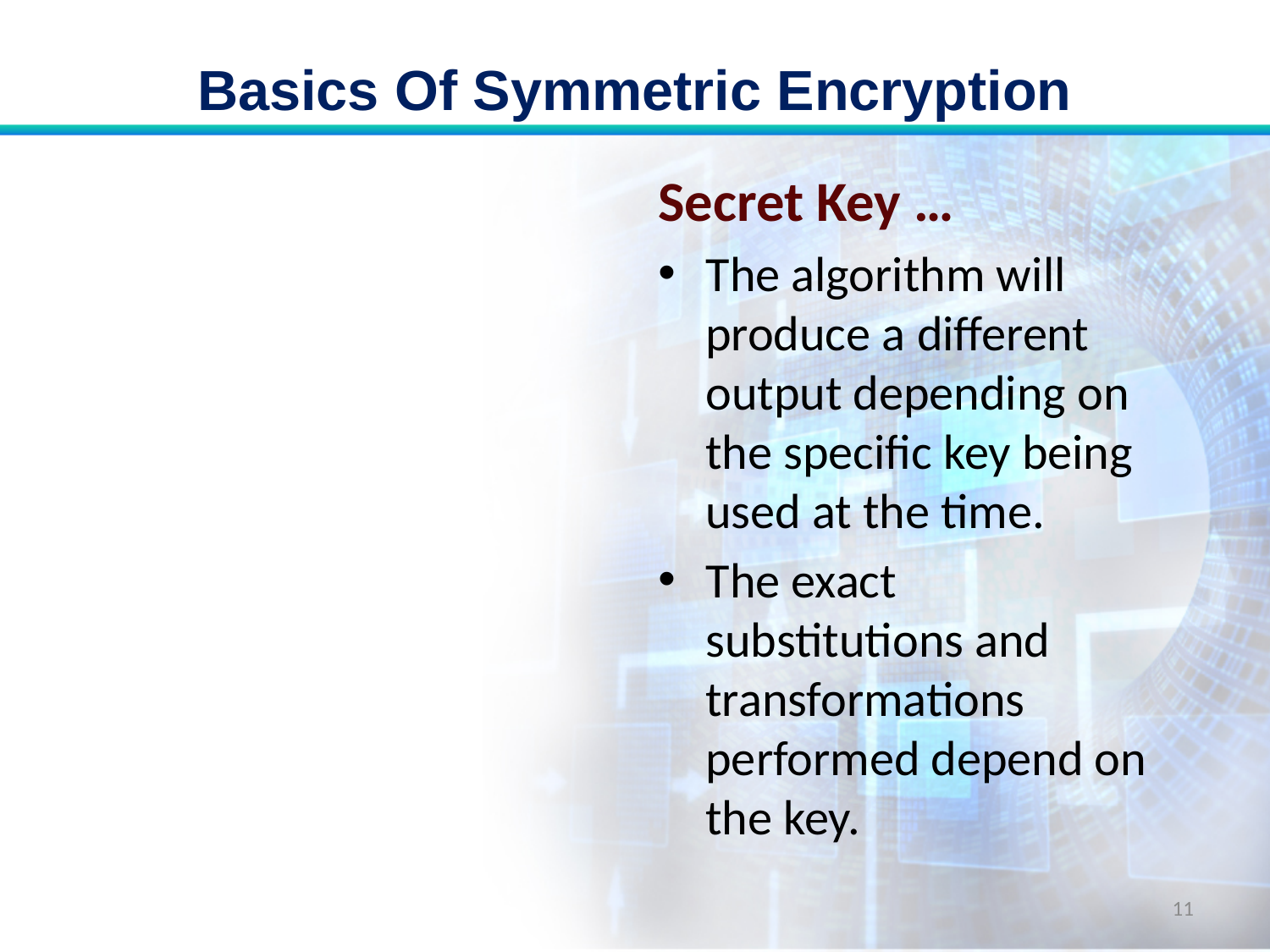

# Basics Of Symmetric Encryption
Secret Key …
The algorithm will produce a different output depending on the specific key being used at the time.
The exact substitutions and transformations performed depend on the key.

11